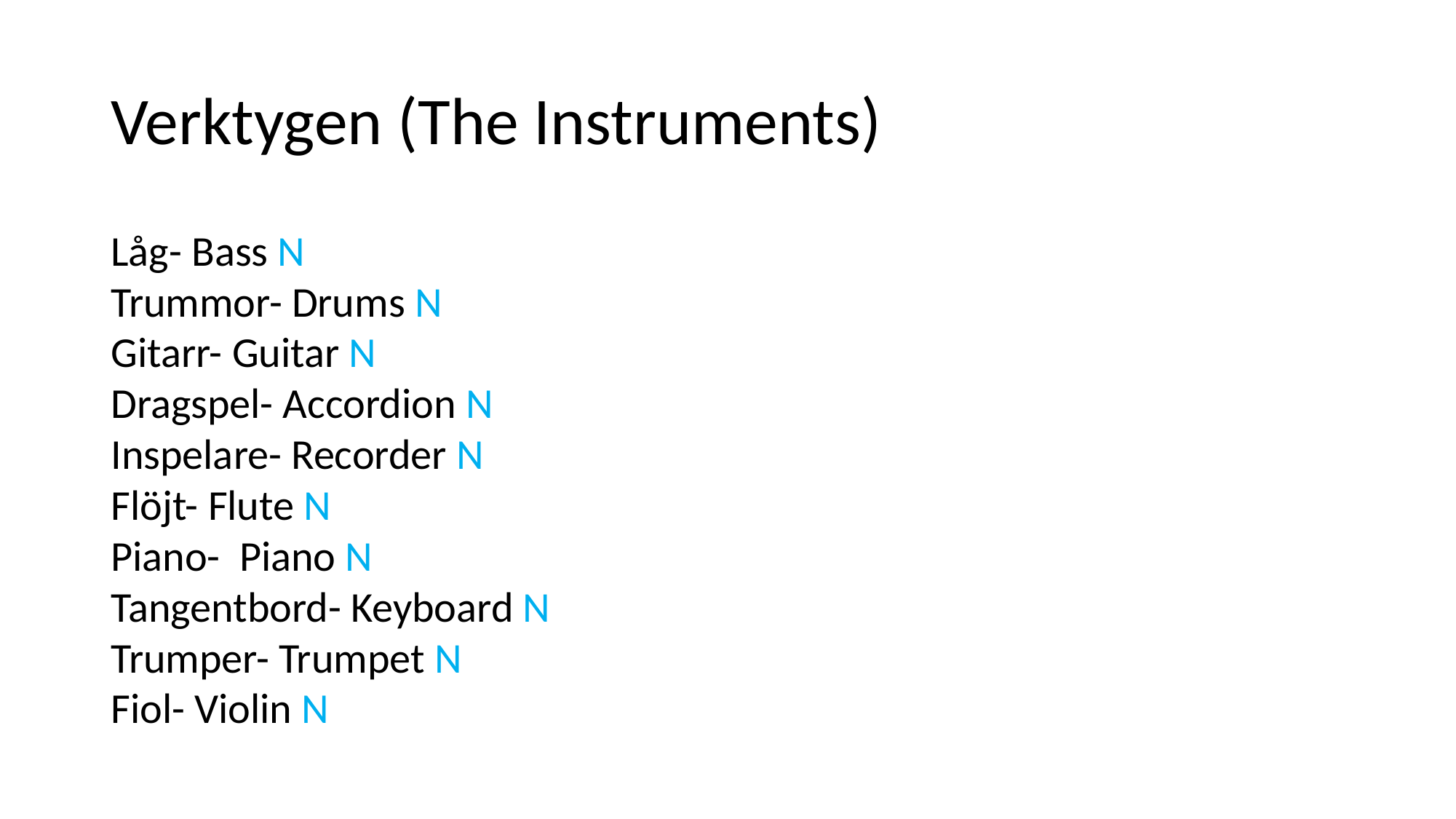

# Verktygen (The Instruments)
Låg- Bass N
Trummor- Drums N
Gitarr- Guitar N
Dragspel- Accordion N
Inspelare- Recorder N
Flöjt- Flute N
Piano-  Piano N
Tangentbord- Keyboard N
Trumper- Trumpet N
Fiol- Violin N